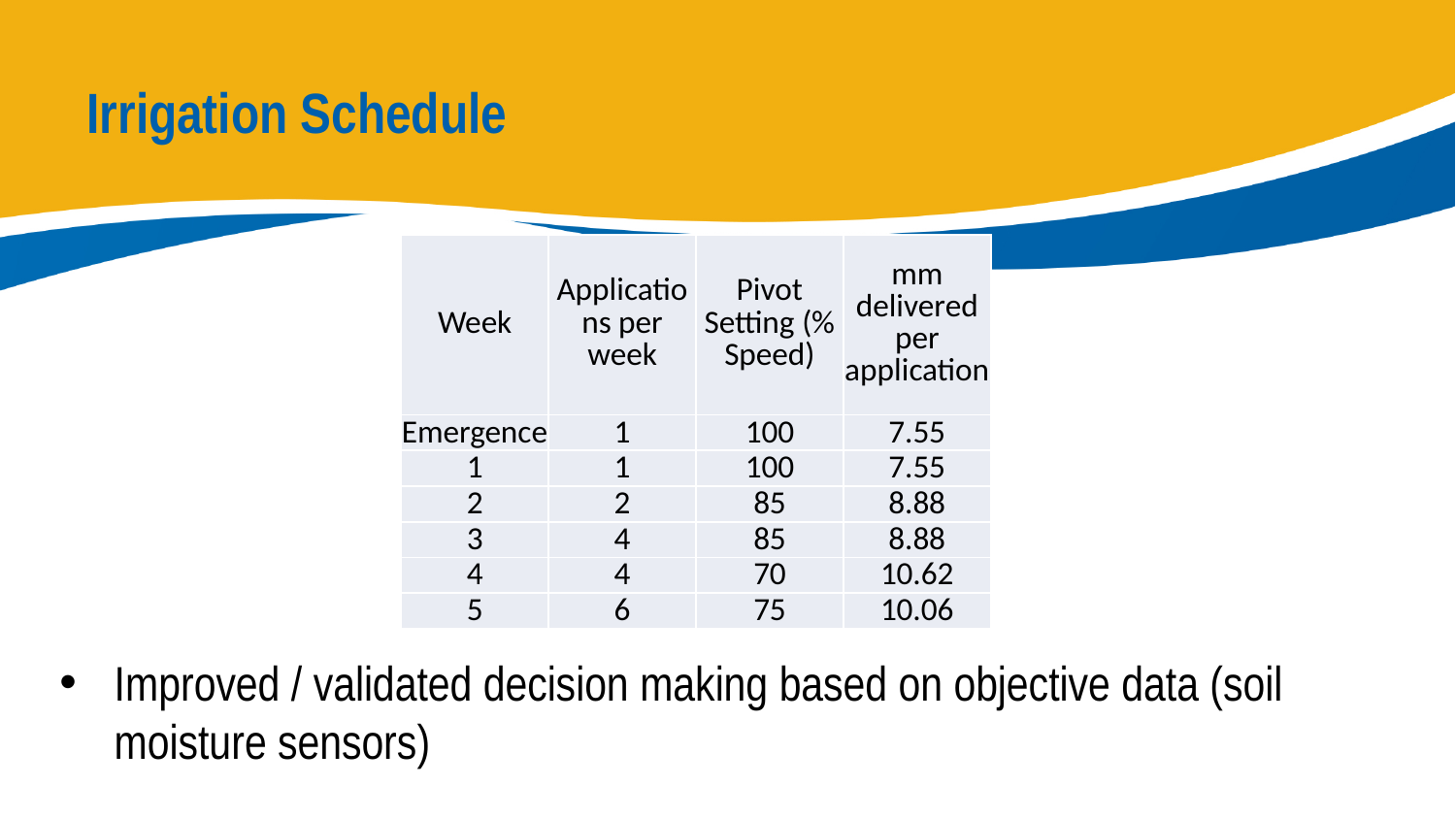

# Irrigation Schedule
| Week | Applications per week | Pivot Setting (% Speed) | mm delivered per application |
| --- | --- | --- | --- |
| Emergence | 1 | 100 | 7.55 |
| 1 | 1 | 100 | 7.55 |
| 2 | 2 | 85 | 8.88 |
| 3 | 4 | 85 | 8.88 |
| 4 | 4 | 70 | 10.62 |
| 5 | 6 | 75 | 10.06 |

Improved / validated decision making based on objective data (soil moisture sensors)